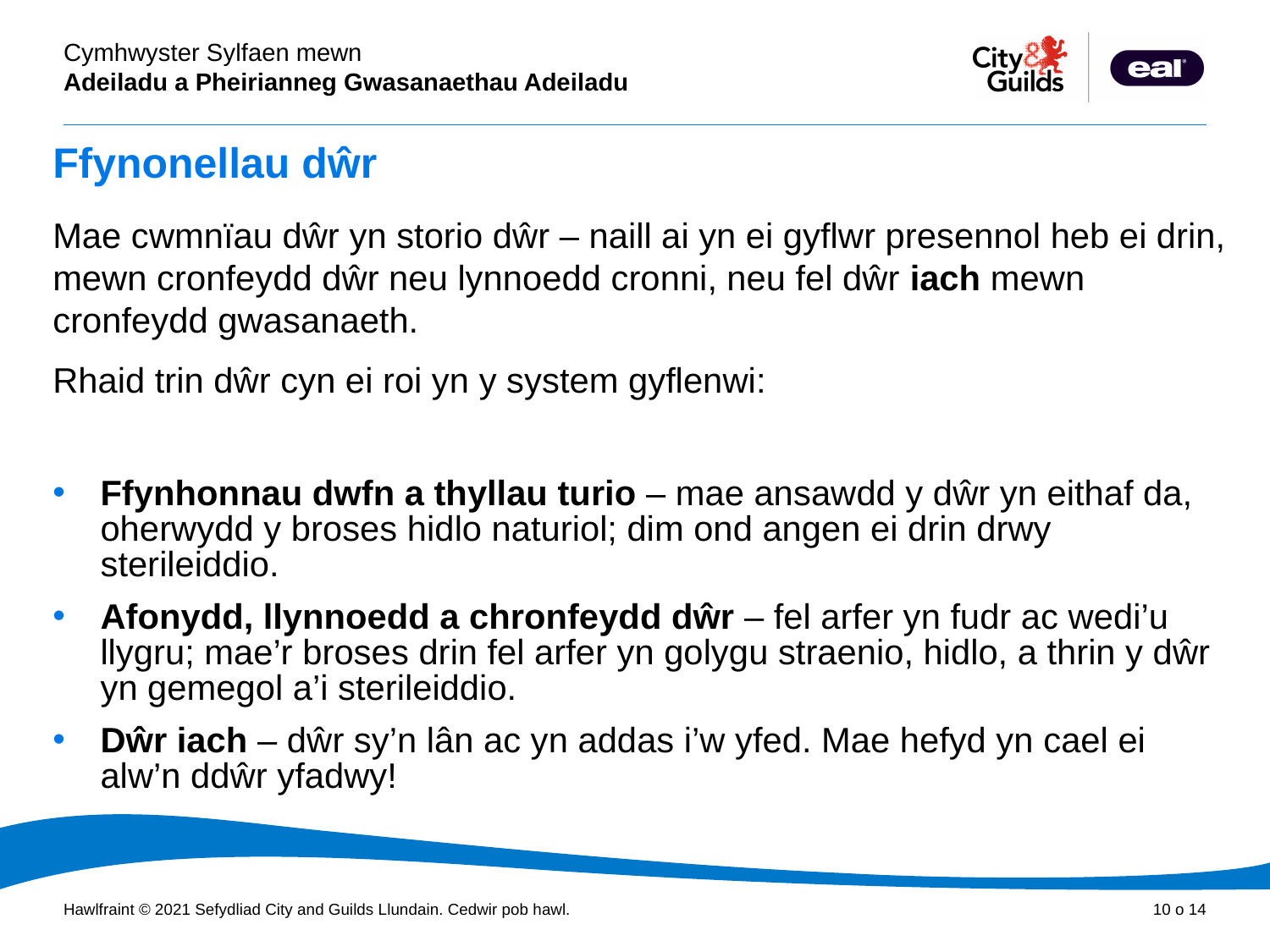

Ffynonellau dŵr
Mae cwmnïau dŵr yn storio dŵr – naill ai yn ei gyflwr presennol heb ei drin, mewn cronfeydd dŵr neu lynnoedd cronni, neu fel dŵr iach mewn cronfeydd gwasanaeth.
Rhaid trin dŵr cyn ei roi yn y system gyflenwi:

Ffynhonnau dwfn a thyllau turio – mae ansawdd y dŵr yn eithaf da, oherwydd y broses hidlo naturiol; dim ond angen ei drin drwy sterileiddio.
Afonydd, llynnoedd a chronfeydd dŵr – fel arfer yn fudr ac wedi’u llygru; mae’r broses drin fel arfer yn golygu straenio, hidlo, a thrin y dŵr yn gemegol a’i sterileiddio.
Dŵr iach – dŵr sy’n lân ac yn addas i’w yfed. Mae hefyd yn cael ei alw’n ddŵr yfadwy!